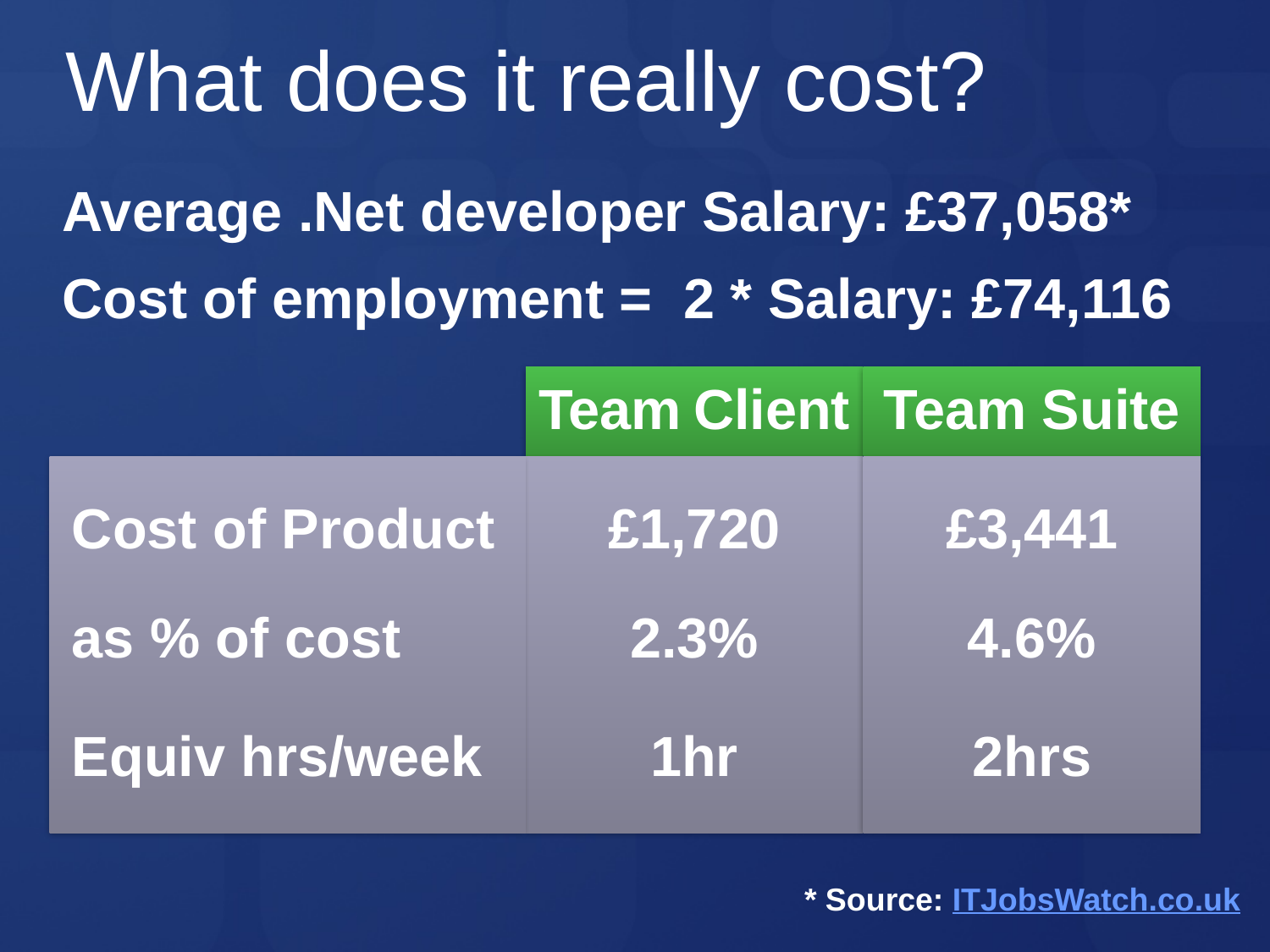

# What does it really cost?
Average .Net developer Salary: £37,058*
Cost of employment =  2 * Salary: £74,116

Team Client
Team Suite
Cost of Product
£1,720
£3,441
as % of cost
2.3%
4.6%
Equiv hrs/week
1hr
2hrs
* Source: ITJobsWatch.co.uk